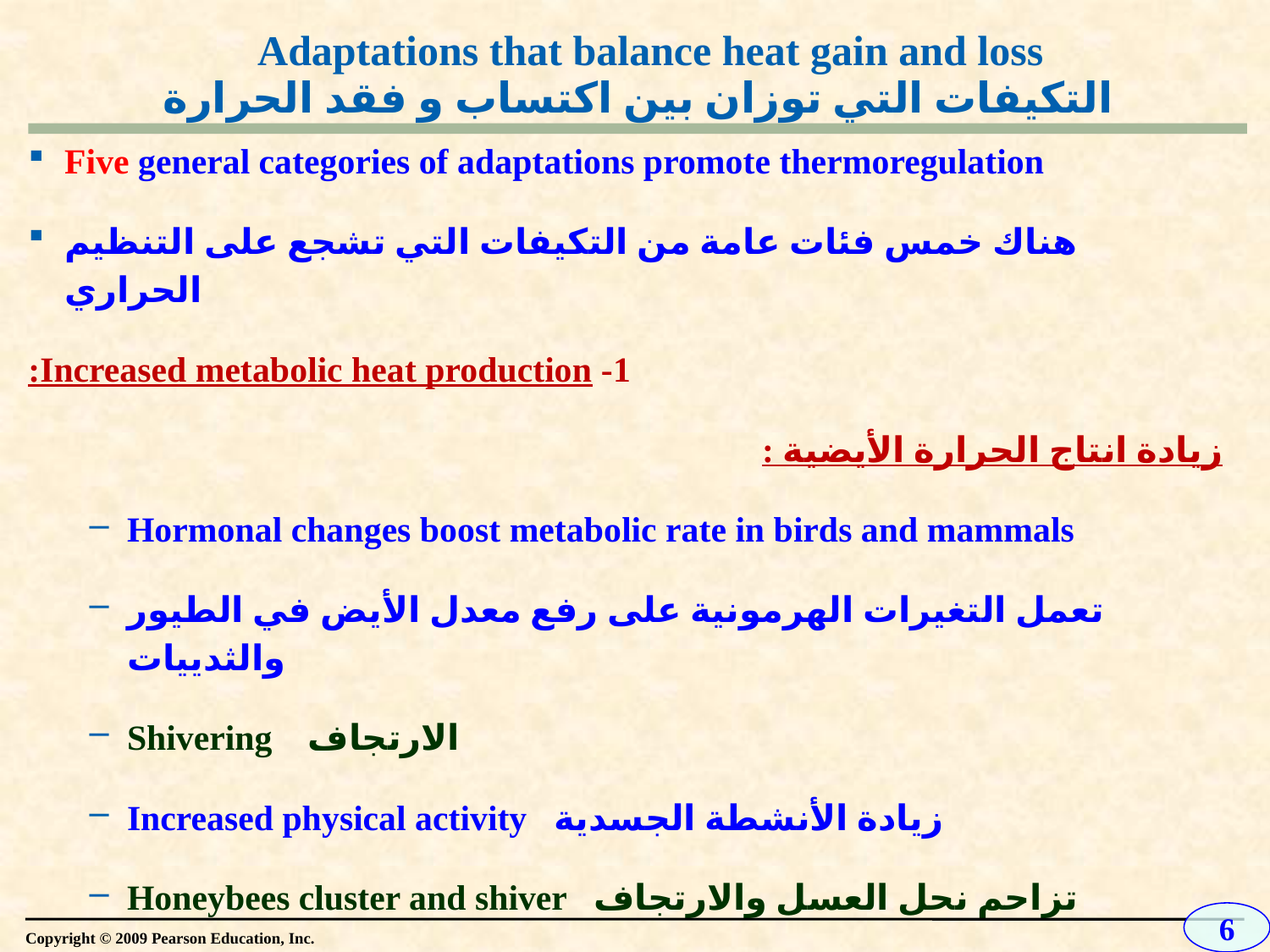

# Adaptations that balance heat gain and loss التكيفات التي توزان بين اكتساب و فقد الحرارة

Five general categories of adaptations promote thermoregulation
هناك خمس فئات عامة من التكيفات التي تشجع على التنظيم الحراري
1- Increased metabolic heat production:
زيادة انتاج الحرارة الأيضية :
Hormonal changes boost metabolic rate in birds and mammals
تعمل التغيرات الهرمونية على رفع معدل الأيض في الطيور والثدييات
Shivering    الارتجاف
Increased physical activity   زيادة الأنشطة الجسدية
Honeybees cluster and shiver   تزاحم نحل العسل والارتجاف
6

Copyright © 2009 Pearson Education, Inc.